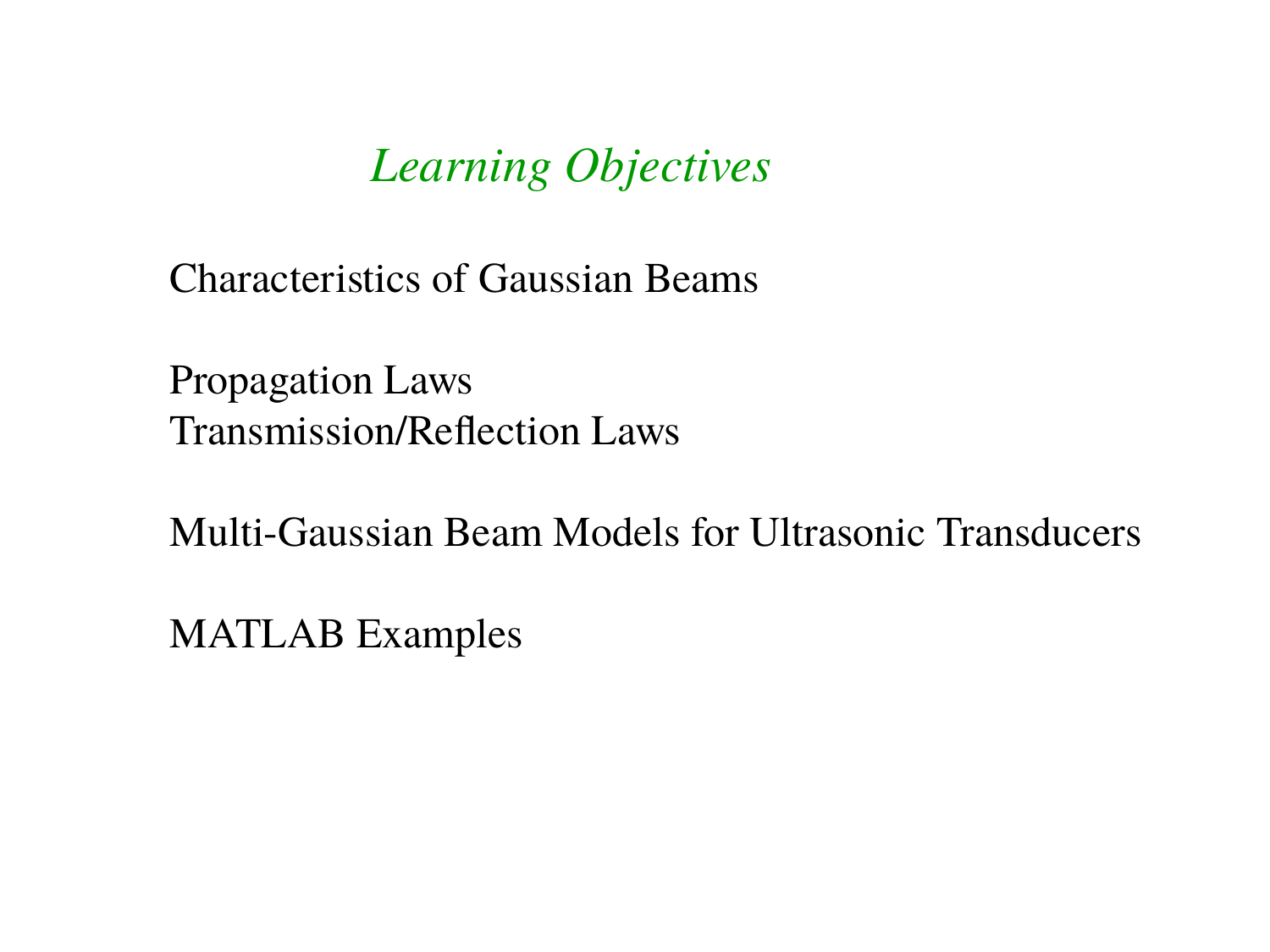

Learning Objectives

Characteristics of Gaussian Beams

Propagation Laws
Transmission/Reflection Laws

Multi-Gaussian Beam Models for Ultrasonic Transducers

MATLAB Examples